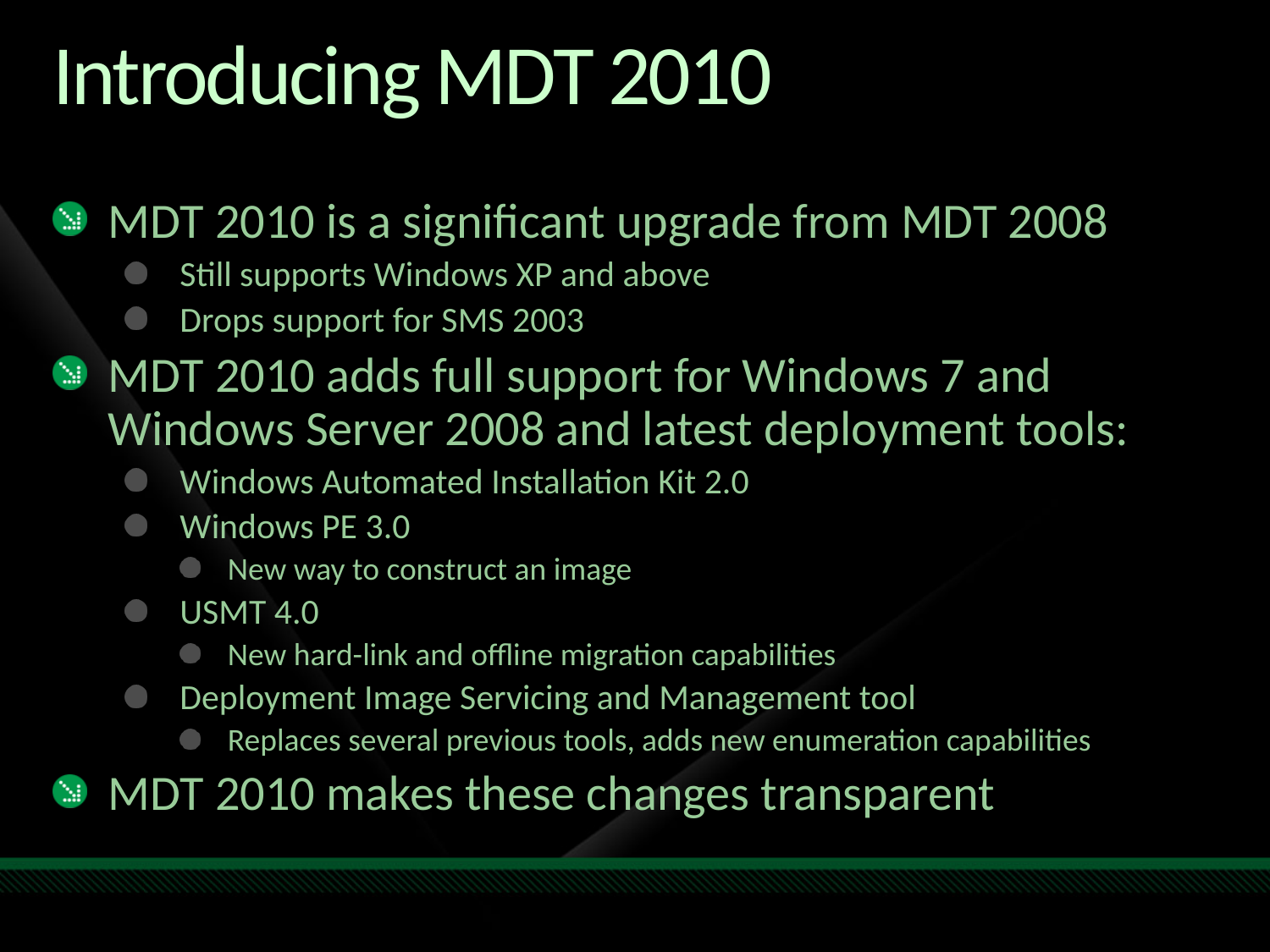

# Introducing MDT 2010
MDT 2010 is a significant upgrade from MDT 2008
Still supports Windows XP and above
Drops support for SMS 2003
MDT 2010 adds full support for Windows 7 and Windows Server 2008 and latest deployment tools:
Windows Automated Installation Kit 2.0
Windows PE 3.0
New way to construct an image
USMT 4.0
New hard-link and offline migration capabilities
Deployment Image Servicing and Management tool
Replaces several previous tools, adds new enumeration capabilities
MDT 2010 makes these changes transparent